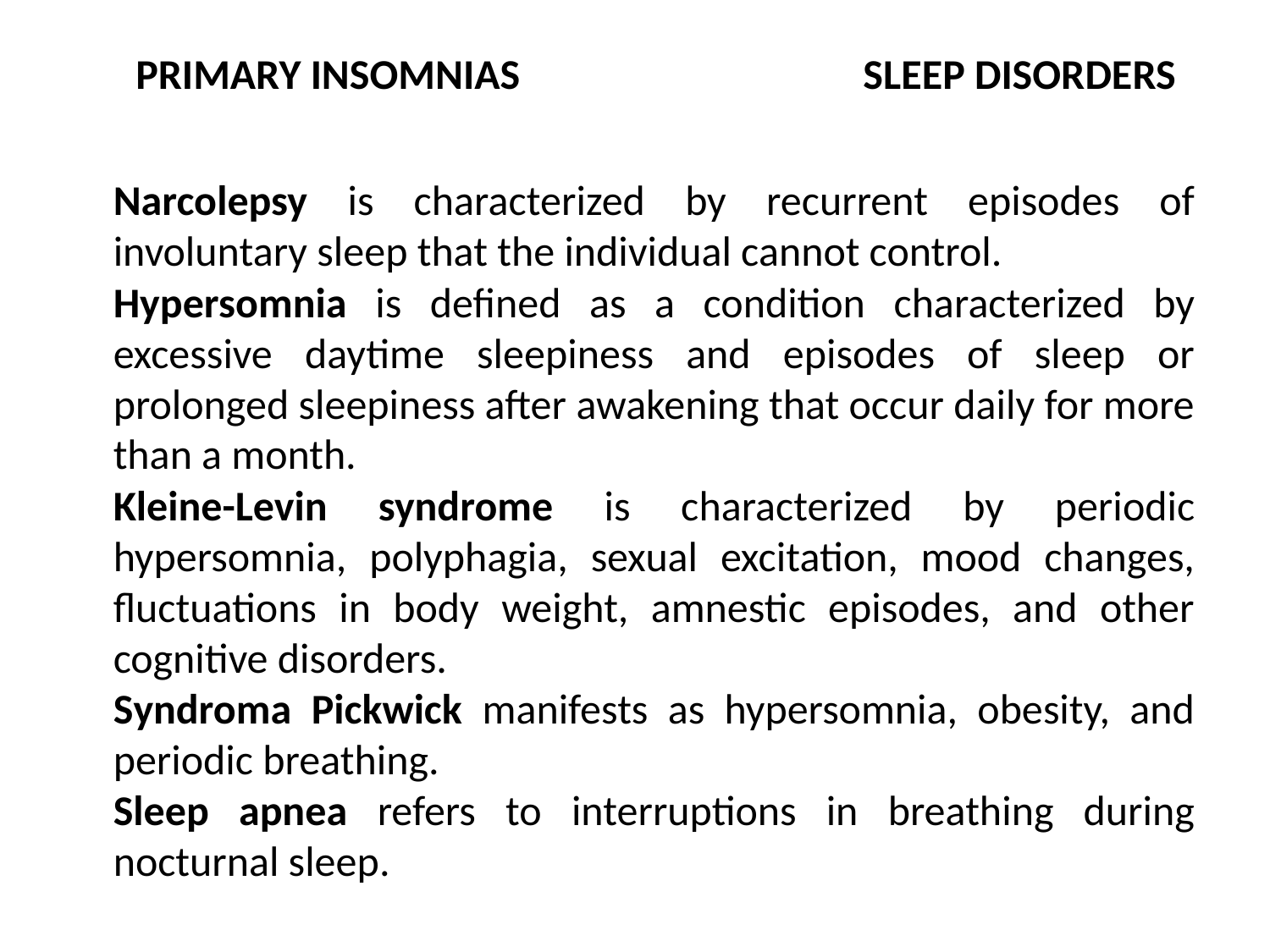

PRIMARY INSOMNIAS                                    SLEEP DISORDERS

Narcolepsy is characterized by recurrent episodes of involuntary sleep that the individual cannot control.
Hypersomnia is defined as a condition characterized by excessive daytime sleepiness and episodes of sleep or prolonged sleepiness after awakening that occur daily for more than a month.
Kleine-Levin syndrome is characterized by periodic hypersomnia, polyphagia, sexual excitation, mood changes, fluctuations in body weight, amnestic episodes, and other cognitive disorders.
Syndroma Pickwick manifests as hypersomnia, obesity, and periodic breathing.
Sleep apnea refers to interruptions in breathing during nocturnal sleep.